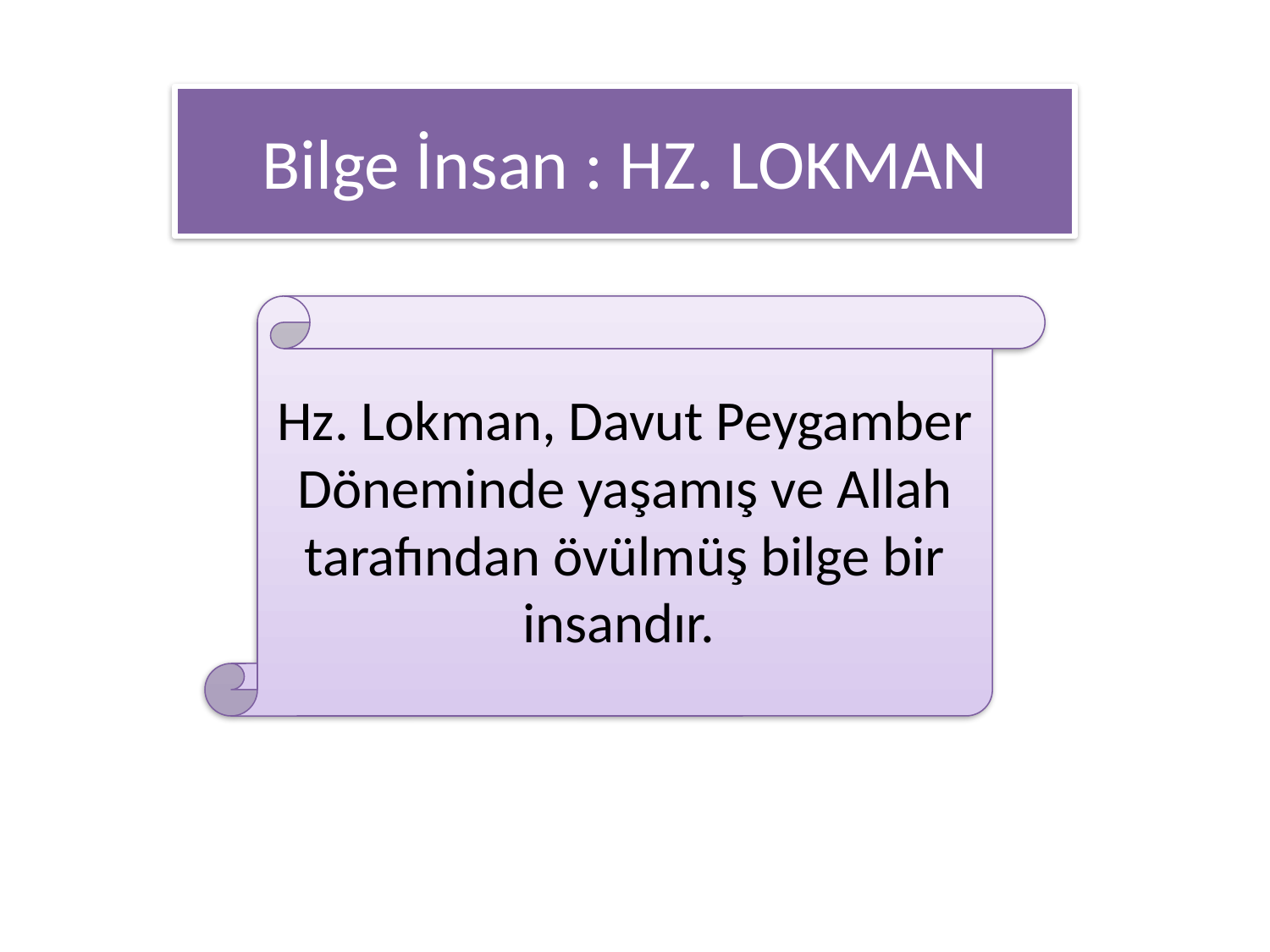

Bilge İnsan : HZ. LOKMAN
Hz. Lokman, Davut Peygamber Döneminde yaşamış ve Allah tarafından övülmüş bilge bir insandır.